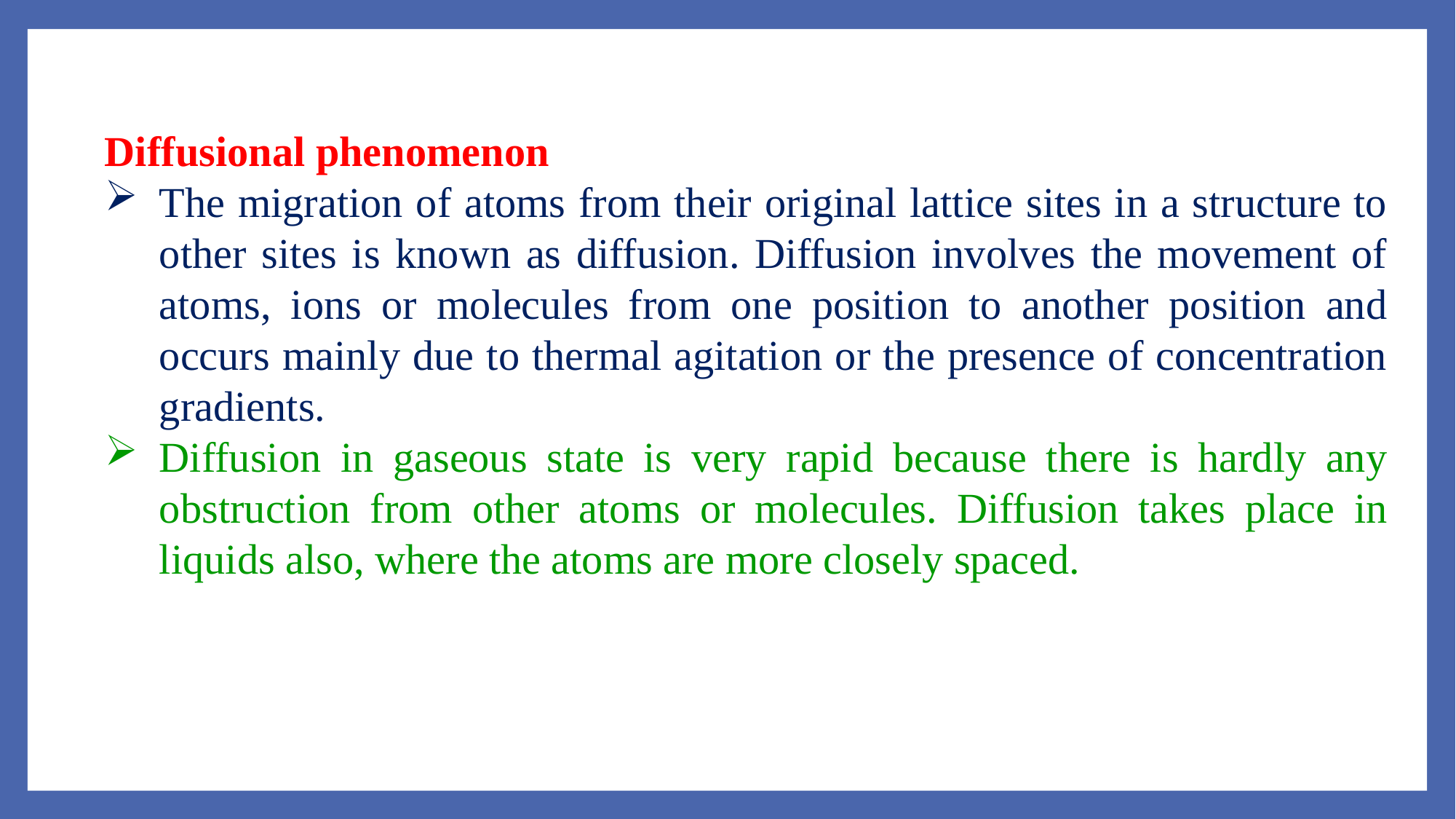

Diffusional phenomenon
The migration of atoms from their original lattice sites in a structure to other sites is known as diffusion. Diffusion involves the movement of atoms, ions or molecules from one position to another position and occurs mainly due to thermal agitation or the presence of concentration gradients.
Diffusion in gaseous state is very rapid because there is hardly any obstruction from other atoms or molecules. Diffusion takes place in liquids also, where the atoms are more closely spaced.